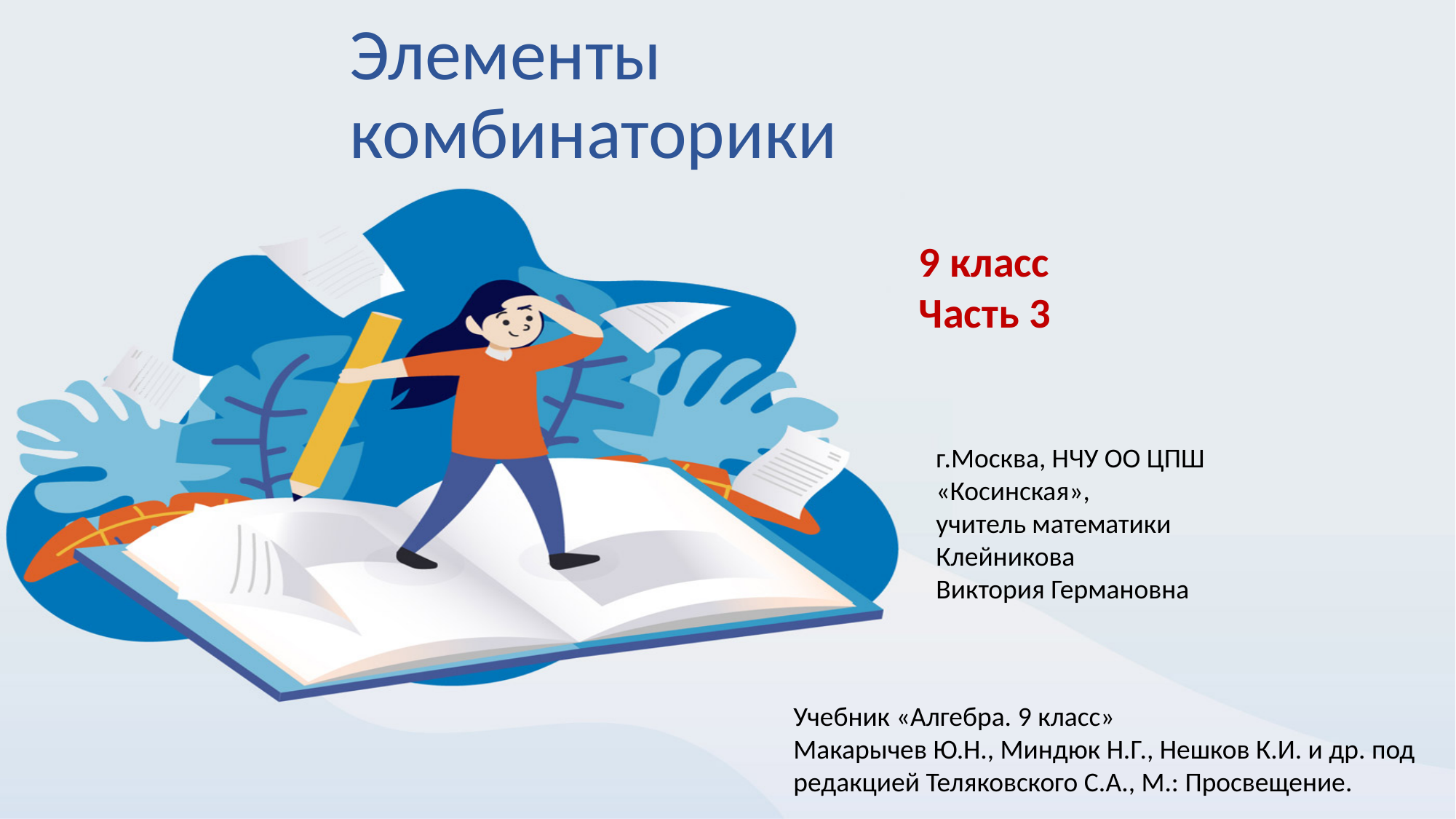

# Элементы комбинаторики
9 класс
Часть 3
г.Москва, НЧУ ОО ЦПШ «Косинская»,
учитель математики Клейникова
Виктория Германовна
Учебник «Алгебра. 9 класс»
Макарычев Ю.Н., Миндюк Н.Г., Нешков К.И. и др. под редакцией Теляковского С.А., М.: Просвещение.